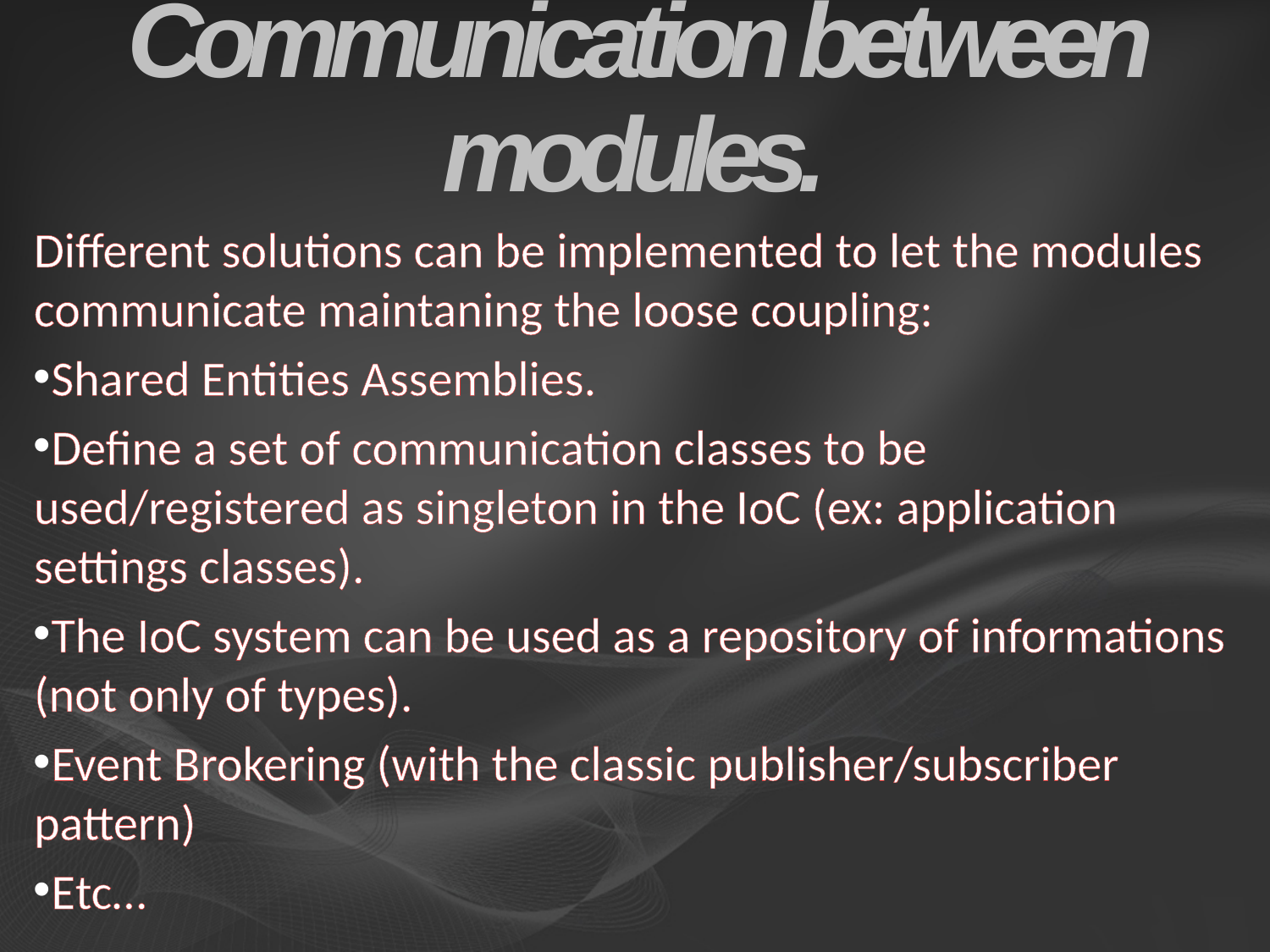

# Communication between modules.
Different solutions can be implemented to let the modules communicate maintaning the loose coupling:
Shared Entities Assemblies.
Define a set of communication classes to be used/registered as singleton in the IoC (ex: application settings classes).
The IoC system can be used as a repository of informations (not only of types).
Event Brokering (with the classic publisher/subscriber pattern)
Etc…